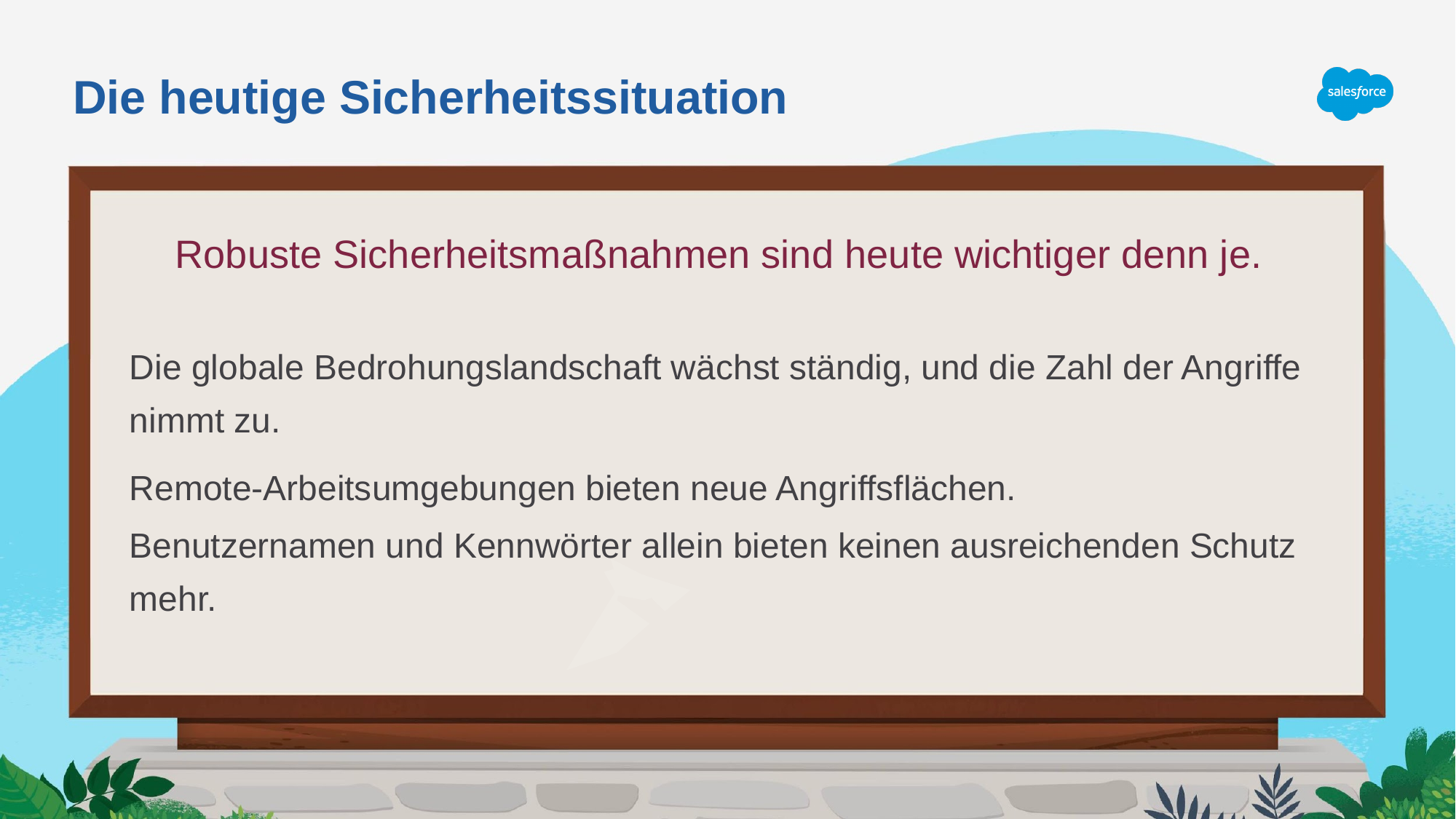

# Die heutige Sicherheitssituation
Robuste Sicherheitsmaßnahmen sind heute wichtiger denn je.

Die globale Bedrohungslandschaft wächst ständig, und die Zahl der Angriffe nimmt zu.
Remote-Arbeitsumgebungen bieten neue Angriffsflächen.
Benutzernamen und Kennwörter allein bieten keinen ausreichenden Schutz mehr.